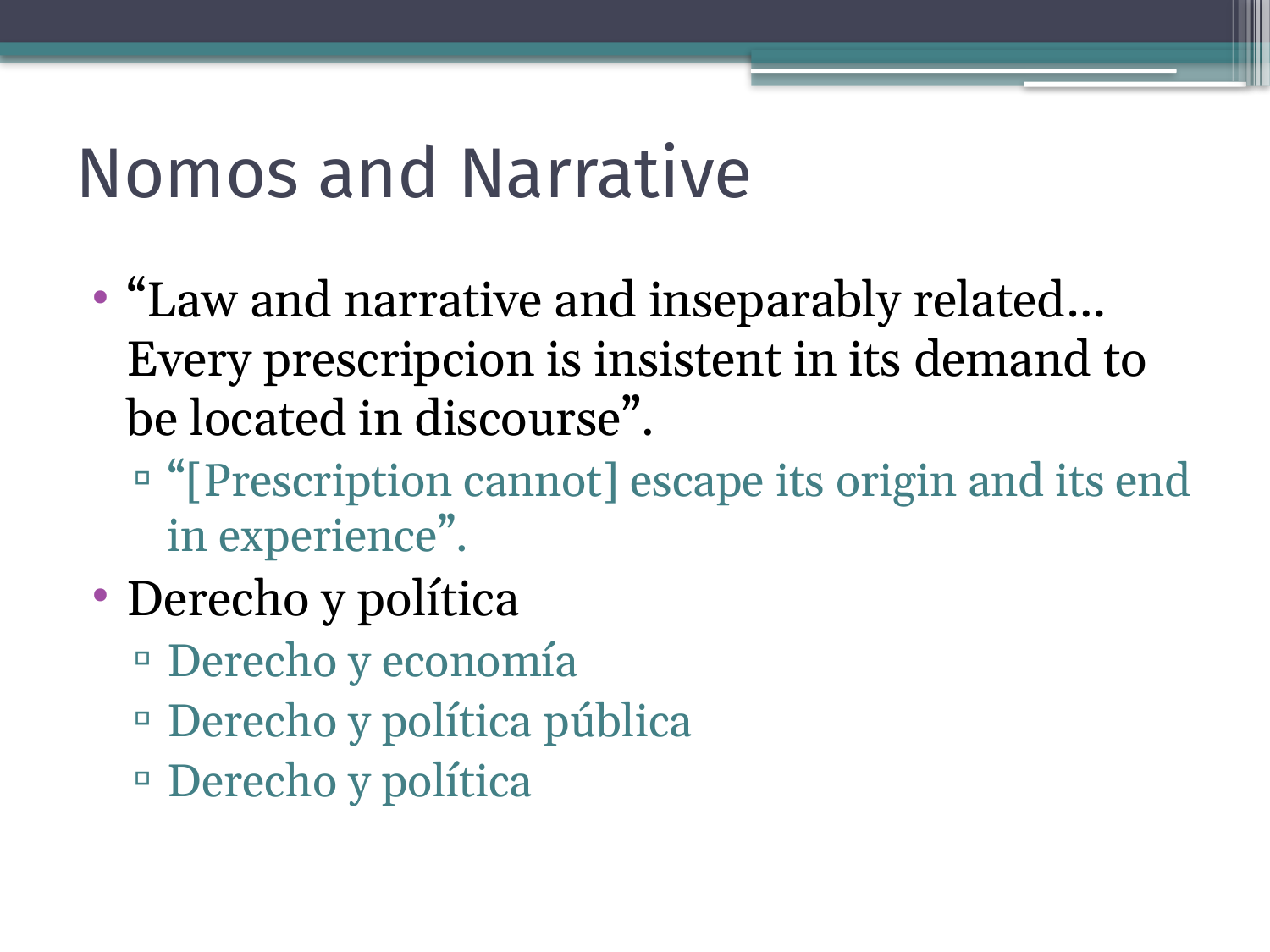

# Nomos and Narrative
“Law and narrative and inseparably related… Every prescripcion is insistent in its demand to be located in discourse”.
“[Prescription cannot] escape its origin and its end in experience”.
Derecho y política
Derecho y economía
Derecho y política pública
Derecho y política